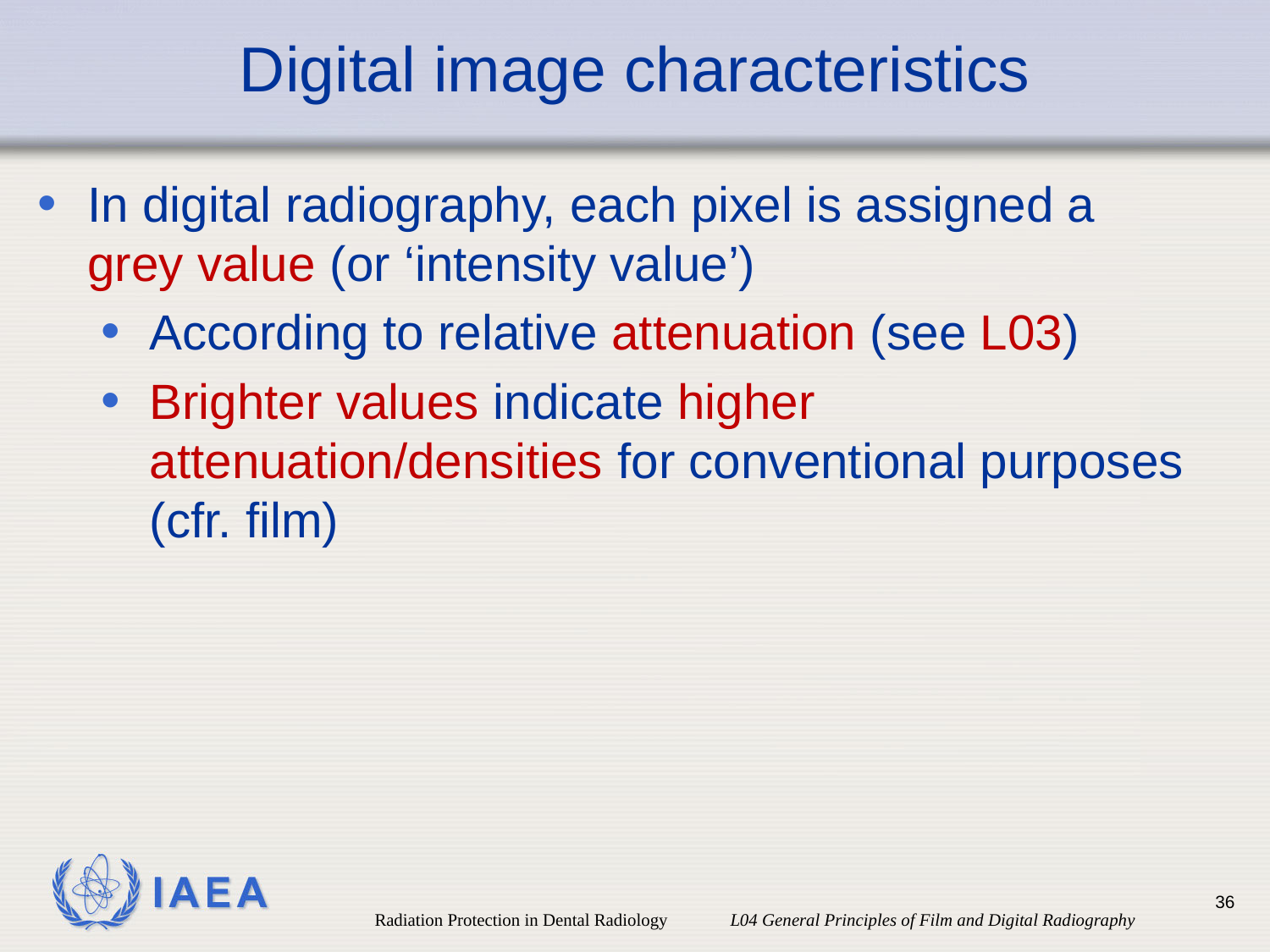

# Digital image characteristics
In digital radiography, each pixel is assigned a
grey value (or ‘intensity value’)
According to relative attenuation (see L03)
Brighter values indicate higher attenuation/densities for conventional purposes (cfr. film)

36
Radiation Protection in Dental Radiology              L04 General Principles of Film and Digital Radiography